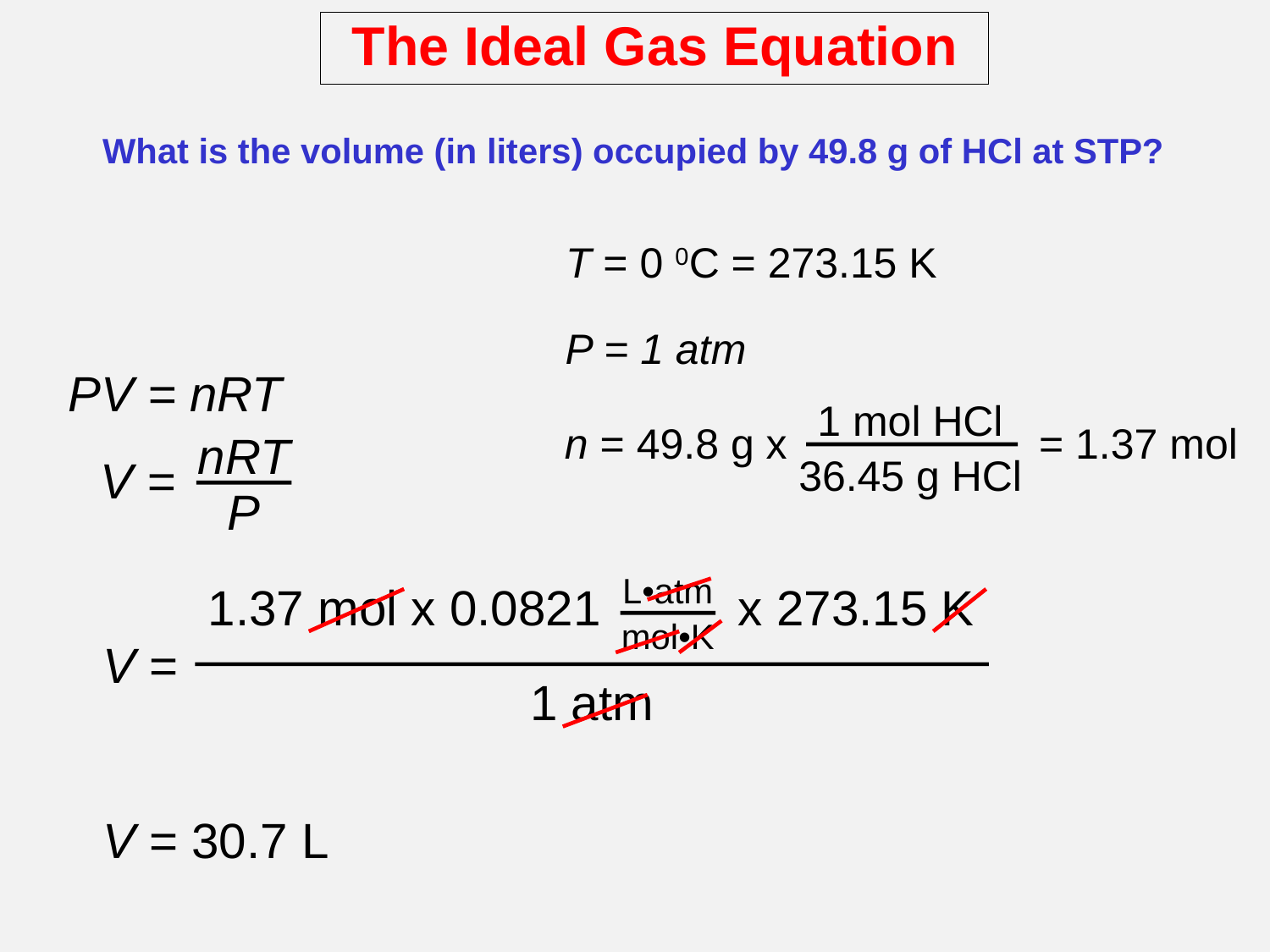

The Ideal Gas Equation
What is the volume (in liters) occupied by 49.8 g of HCl at STP?
T = 0 0C = 273.15 K
P = 1 atm
PV = nRT
1 mol HCl
36.45 g HCl

n = 49.8 g x
= 1.37 mol
nRT
P

V =
L•atm
mol•K

1.37 mol x 0.0821          x 273.15 K

1 atm
V =

V = 30.7 L